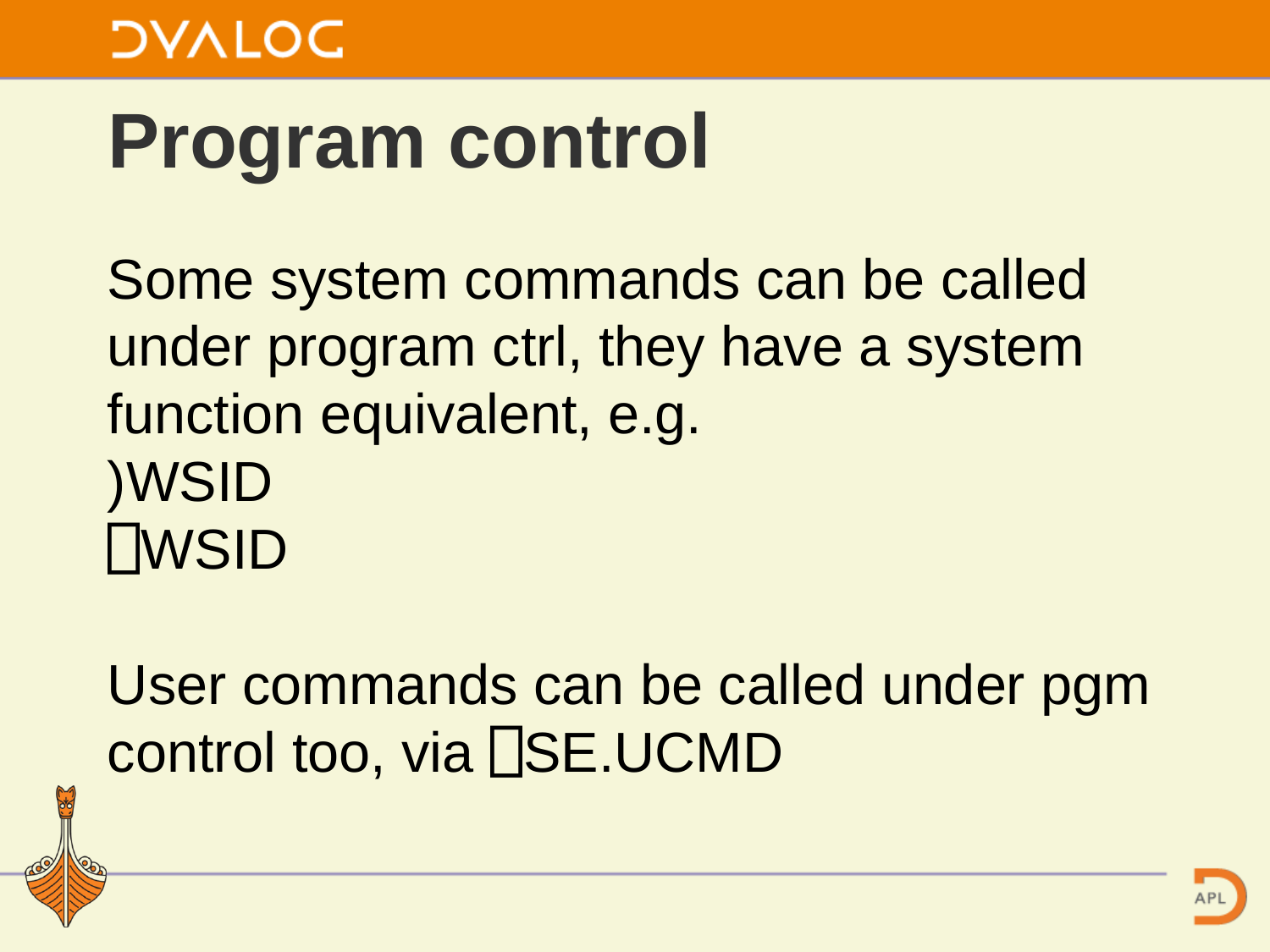

# Program control
Some system commands can be called under program ctrl, they have a system function equivalent, e.g.
)WSID
⎕WSID

User commands can be called under pgm control too, via ⎕SE.UCMD